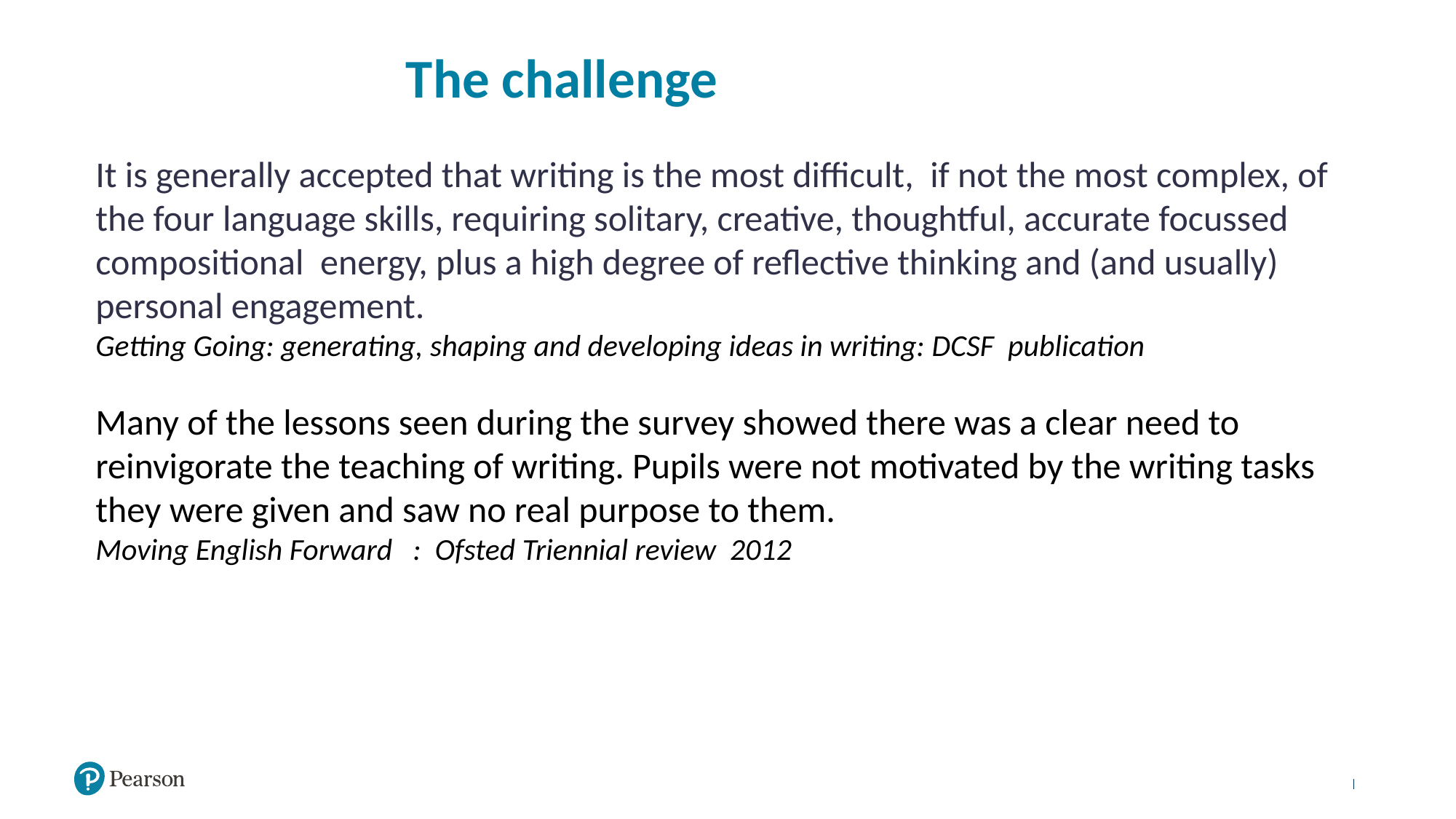

# The challenge
It is generally accepted that writing is the most difficult,  if not the most complex, of the four language skills, requiring solitary, creative, thoughtful, accurate focussed compositional  energy, plus a high degree of reflective thinking and (and usually) personal engagement.
Getting Going: generating, shaping and developing ideas in writing: DCSF  publication

Many of the lessons seen during the survey showed there was a clear need to reinvigorate the teaching of writing. Pupils were not motivated by the writing tasks they were given and saw no real purpose to them.
Moving English Forward   :  Ofsted Triennial review  2012